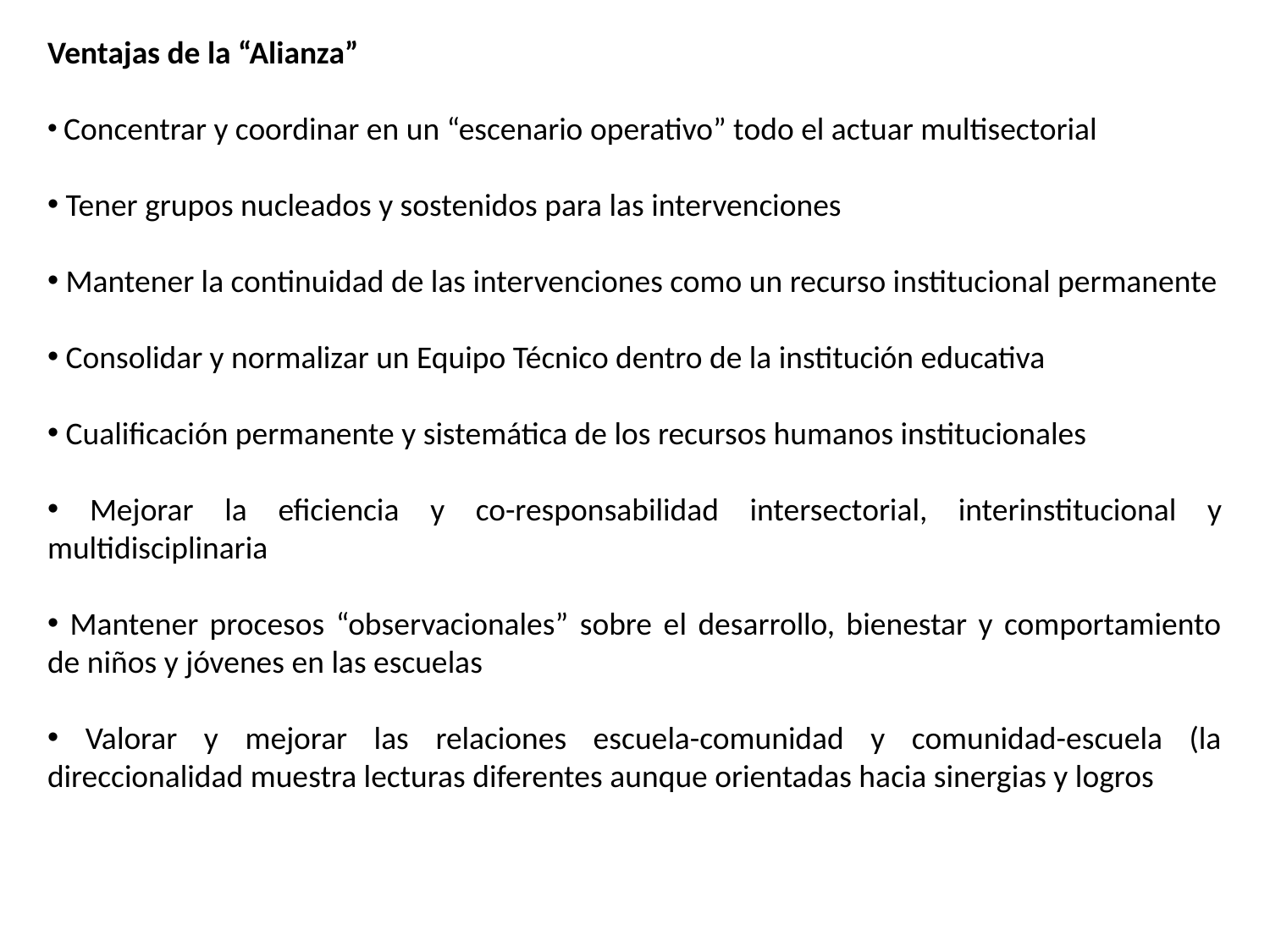

Ventajas de la “Alianza”

 Concentrar y coordinar en un “escenario operativo” todo el actuar multisectorial

 Tener grupos nucleados y sostenidos para las intervenciones

 Mantener la continuidad de las intervenciones como un recurso institucional permanente

 Consolidar y normalizar un Equipo Técnico dentro de la institución educativa

 Cualificación permanente y sistemática de los recursos humanos institucionales

 Mejorar la eficiencia y co-responsabilidad intersectorial, interinstitucional y multidisciplinaria

 Mantener procesos “observacionales” sobre el desarrollo, bienestar y comportamiento de niños y jóvenes en las escuelas

 Valorar y mejorar las relaciones escuela-comunidad y comunidad-escuela (la direccionalidad muestra lecturas diferentes aunque orientadas hacia sinergias y logros